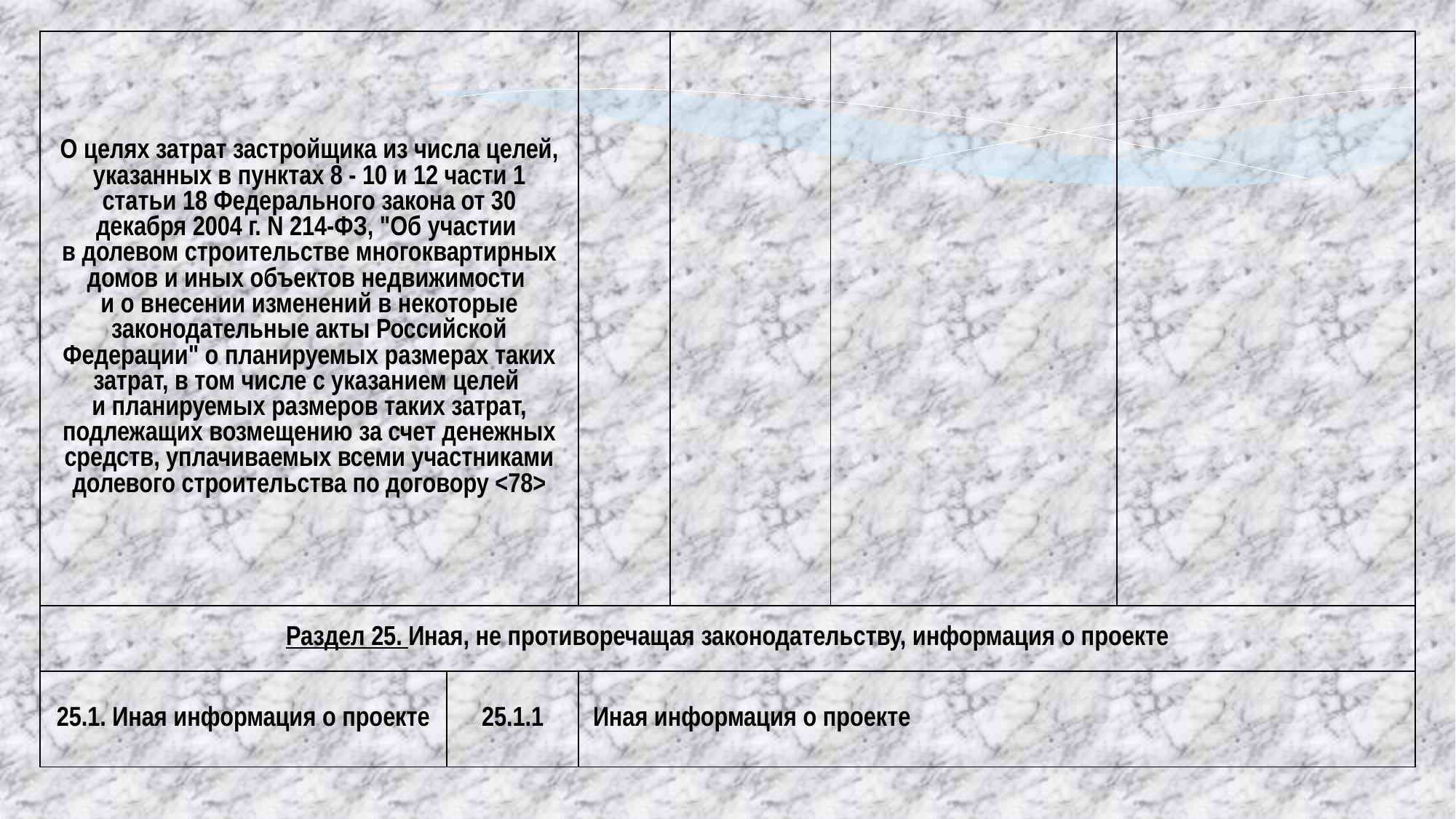

| О целях затрат застройщика из числа целей, указанных в пунктах 8 - 10 и 12 части 1 статьи 18 Федерального закона от 30 декабря 2004 г. N 214-ФЗ, "Об участии в долевом строительстве многоквартирных домов и иных объектов недвижимости и о внесении изменений в некоторые законодательные акты Российской Федерации" о планируемых размерах таких затрат, в том числе с указанием целей и планируемых размеров таких затрат, подлежащих возмещению за счет денежных средств, уплачиваемых всеми участниками долевого строительства по договору <78> |  |  |  |  |  |
| --- | --- | --- | --- | --- | --- |
| Раздел 25. Иная, не противоречащая законодательству, информация о проекте |  |  |  |  |  |
| 25.1. Иная информация о проекте | 25.1.1 | Иная информация о проекте |  |  |  |